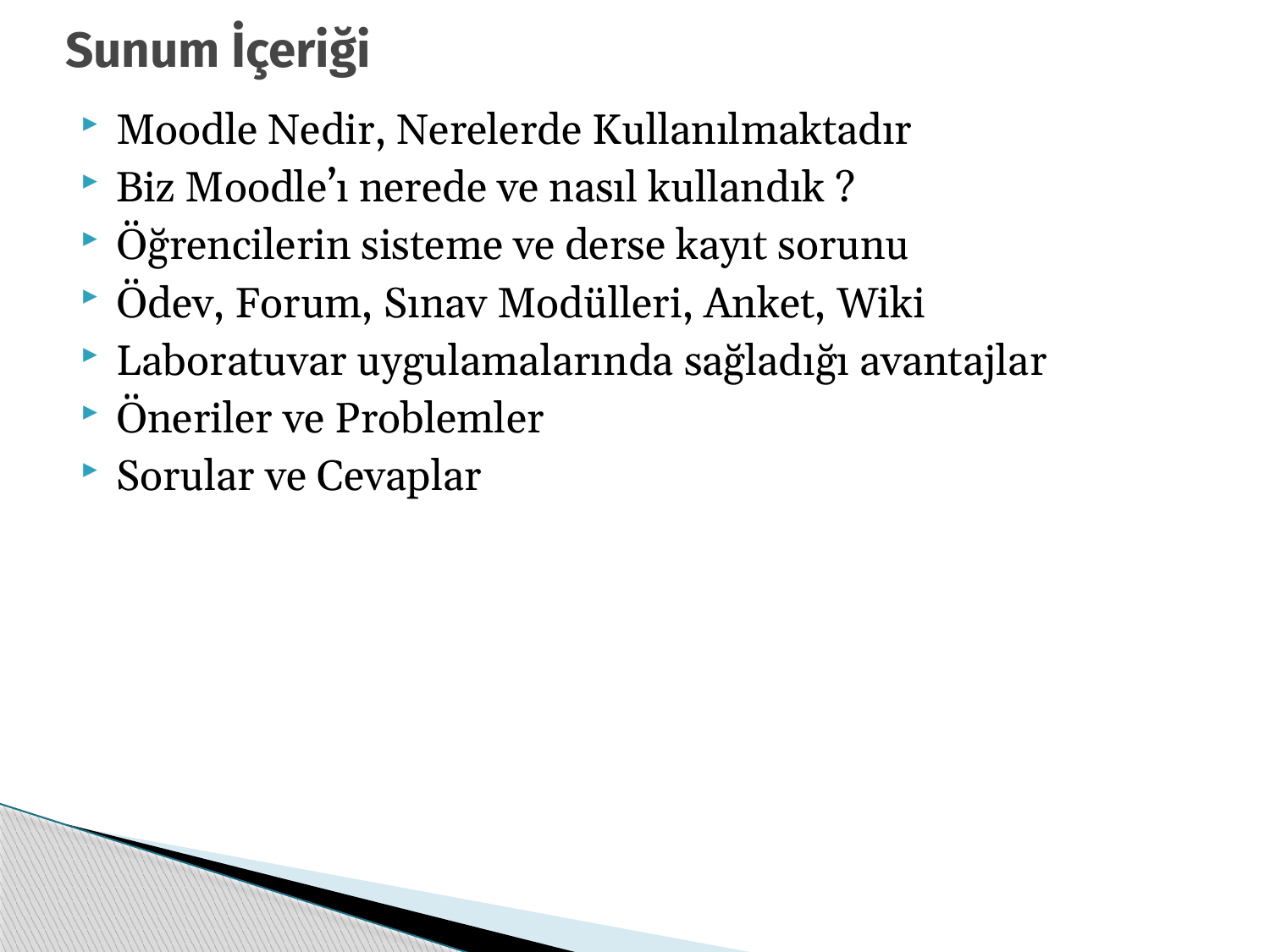

# Sunum İçeriği
Moodle Nedir, Nerelerde Kullanılmaktadır
Biz Moodle’ı nerede ve nasıl kullandık ?
Öğrencilerin sisteme ve derse kayıt sorunu
Ödev, Forum, Sınav Modülleri, Anket, Wiki
Laboratuvar uygulamalarında sağladığı avantajlar
Öneriler ve Problemler
Sorular ve Cevaplar